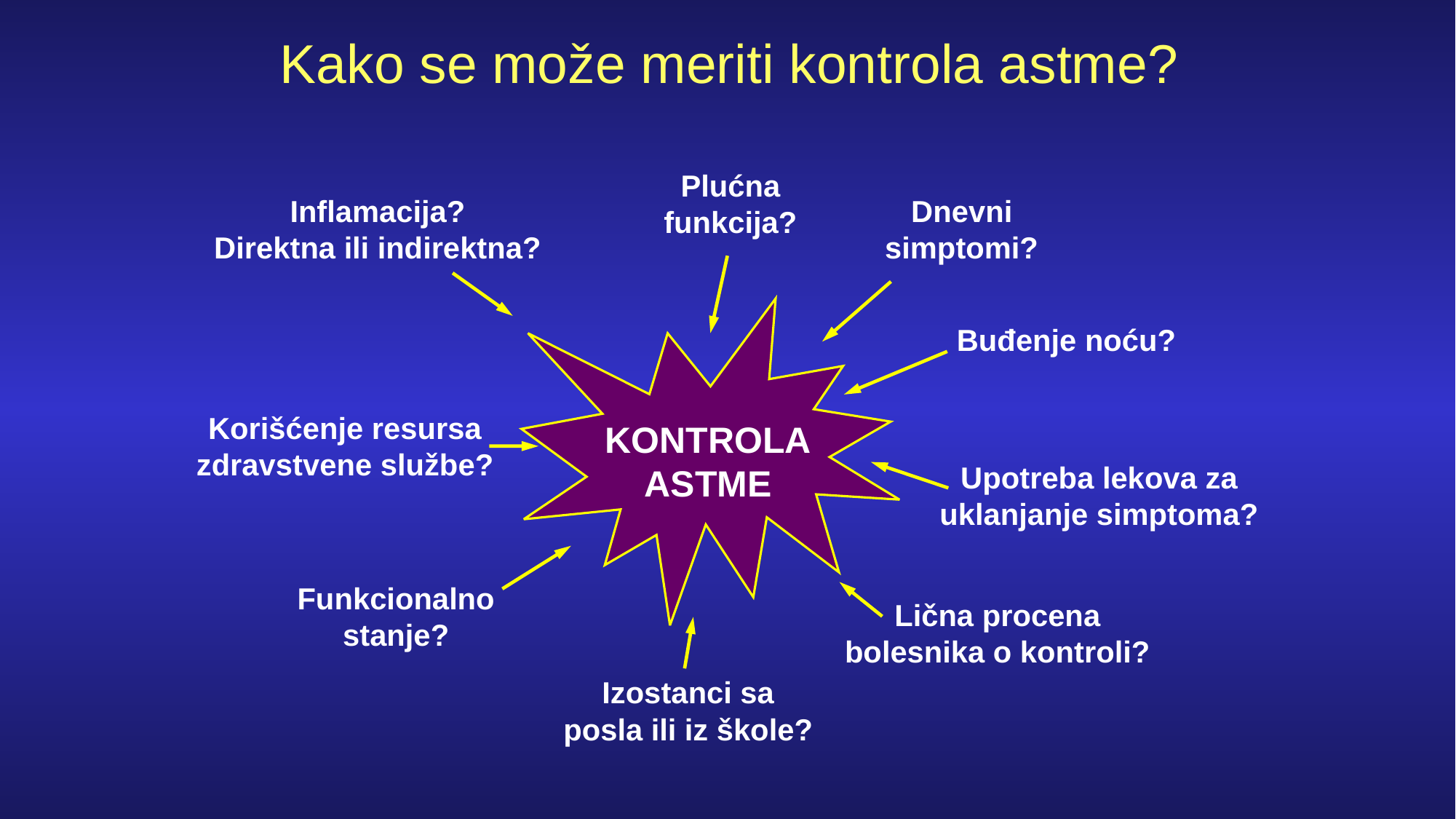

# Kako se može meriti kontrola astme?
Plućna
funkcija?

Dnevni
simptomi?

Buđenje noću?

Inflamacija?
Direktna ili indirektna?

KONTROLA
ASTME
Korišćenje resursa
zdravstvene službe?

Izostanci sa
posla ili iz škole?
Upotreba lekova za
uklanjanje simptoma?

Funkcionalno
stanje?

Lična procena
bolesnika o kontroli?